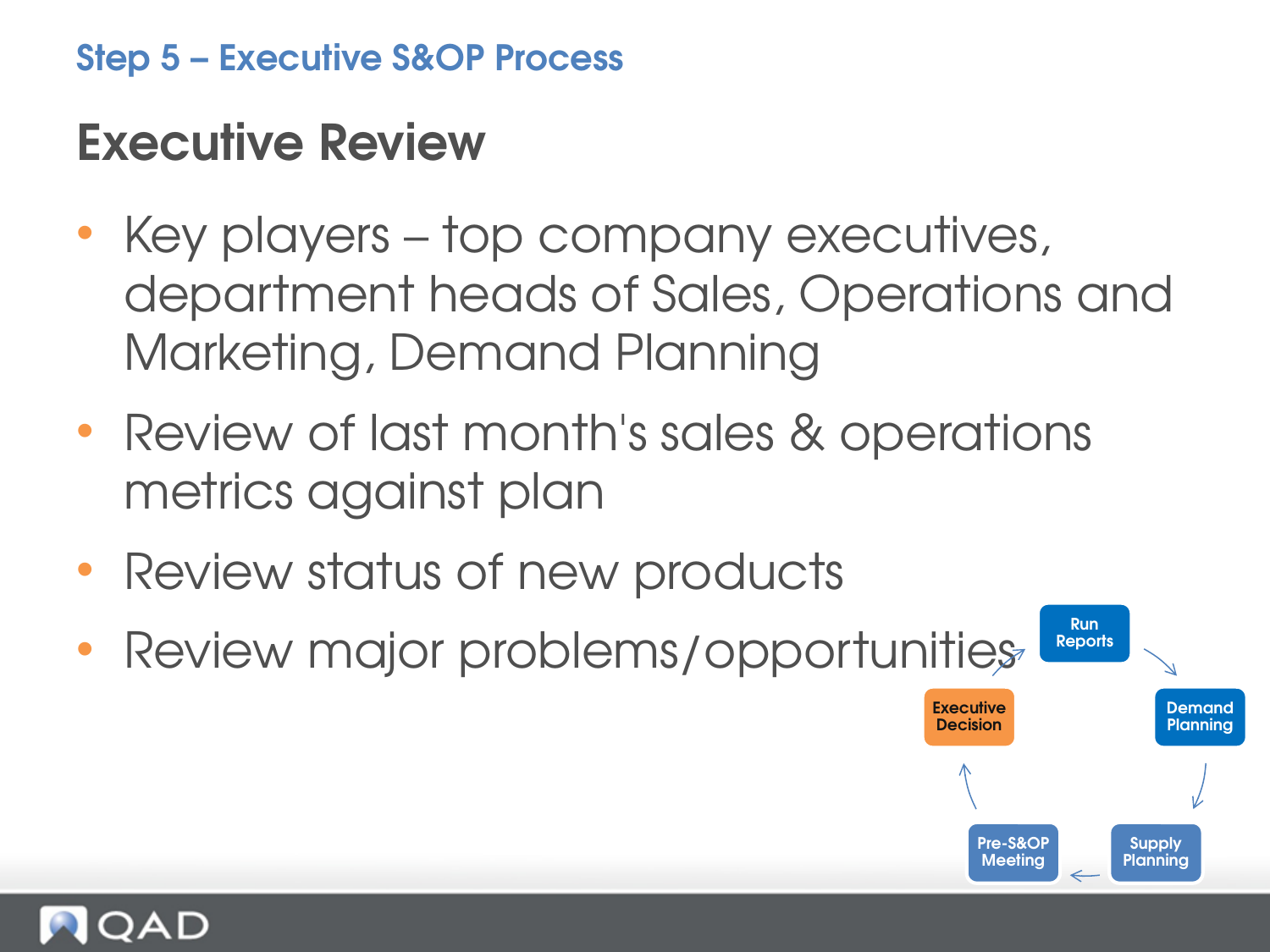

Step 5 – Executive S&OP Process
# Executive Review
Key players – top company executives, department heads of Sales, Operations and Marketing, Demand Planning
Review of last month's sales & operations metrics against plan
Review status of new products
Review major problems/opportunities
Run Reports
Demand Planning
Supply Planning
Pre-S&OP Meeting
Executive Decision